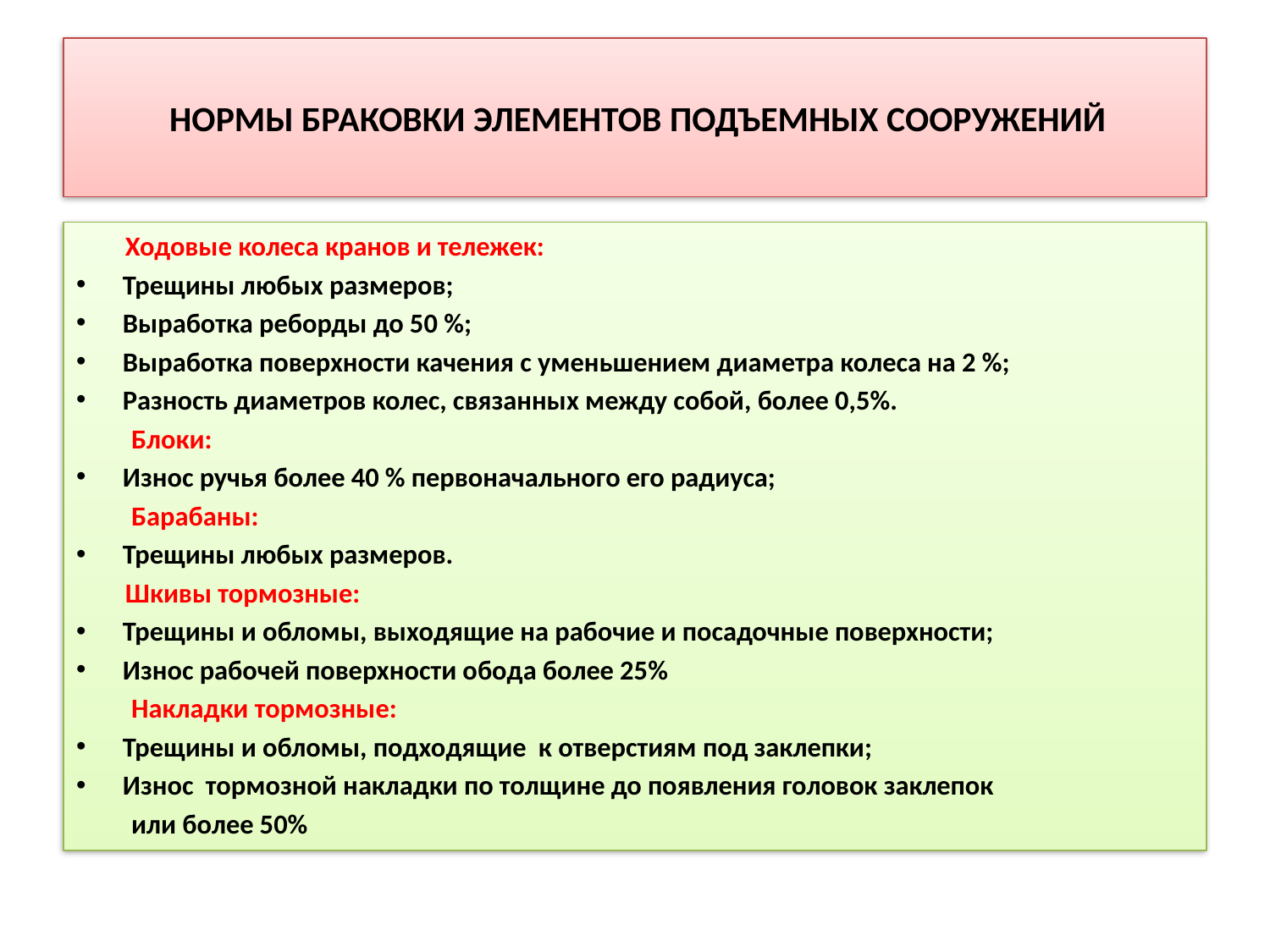

# НОРМЫ БРАКОВКИ ЭЛЕМЕНТОВ ПОДЪЕМНЫХ СООРУЖЕНИЙ
        Ходовые колеса кранов и тележек:
Трещины любых размеров;
Выработка реборды до 50 %;
Выработка поверхности качения с уменьшением диаметра колеса на 2 %;
Разность диаметров колес, связанных между собой, более 0,5%.
         Блоки:
Износ ручья более 40 % первоначального его радиуса;
         Барабаны:
Трещины любых размеров.
        Шкивы тормозные:
Трещины и обломы, выходящие на рабочие и посадочные поверхности;
Износ рабочей поверхности обода более 25%
         Накладки тормозные:
Трещины и обломы, подходящие  к отверстиям под заклепки;
Износ  тормозной накладки по толщине до появления головок заклепок
         или более 50%